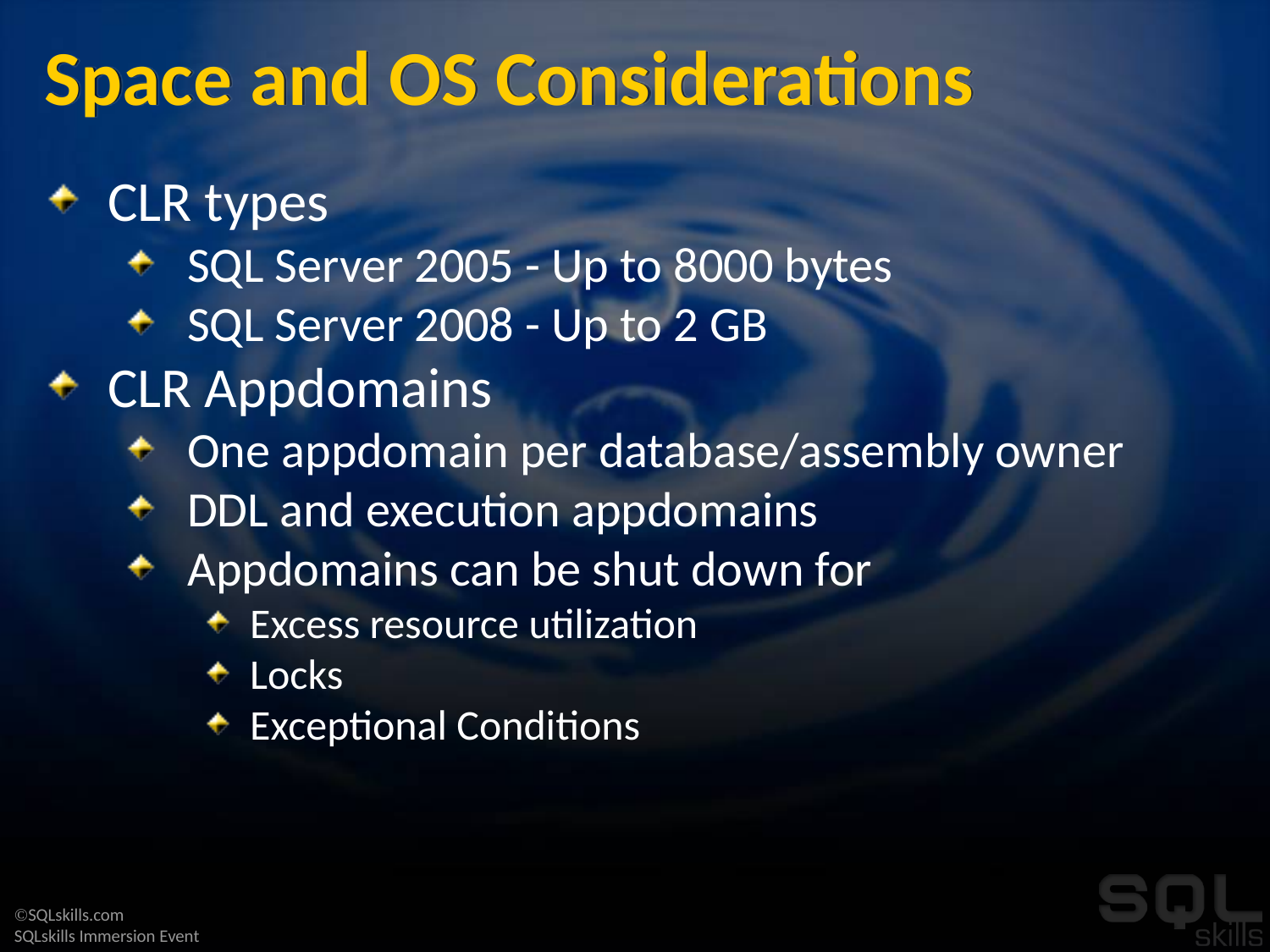

# Space and OS Considerations
CLR types
SQL Server 2005 - Up to 8000 bytes
SQL Server 2008 - Up to 2 GB
CLR Appdomains
One appdomain per database/assembly owner
DDL and execution appdomains
Appdomains can be shut down for
Excess resource utilization
Locks
Exceptional Conditions